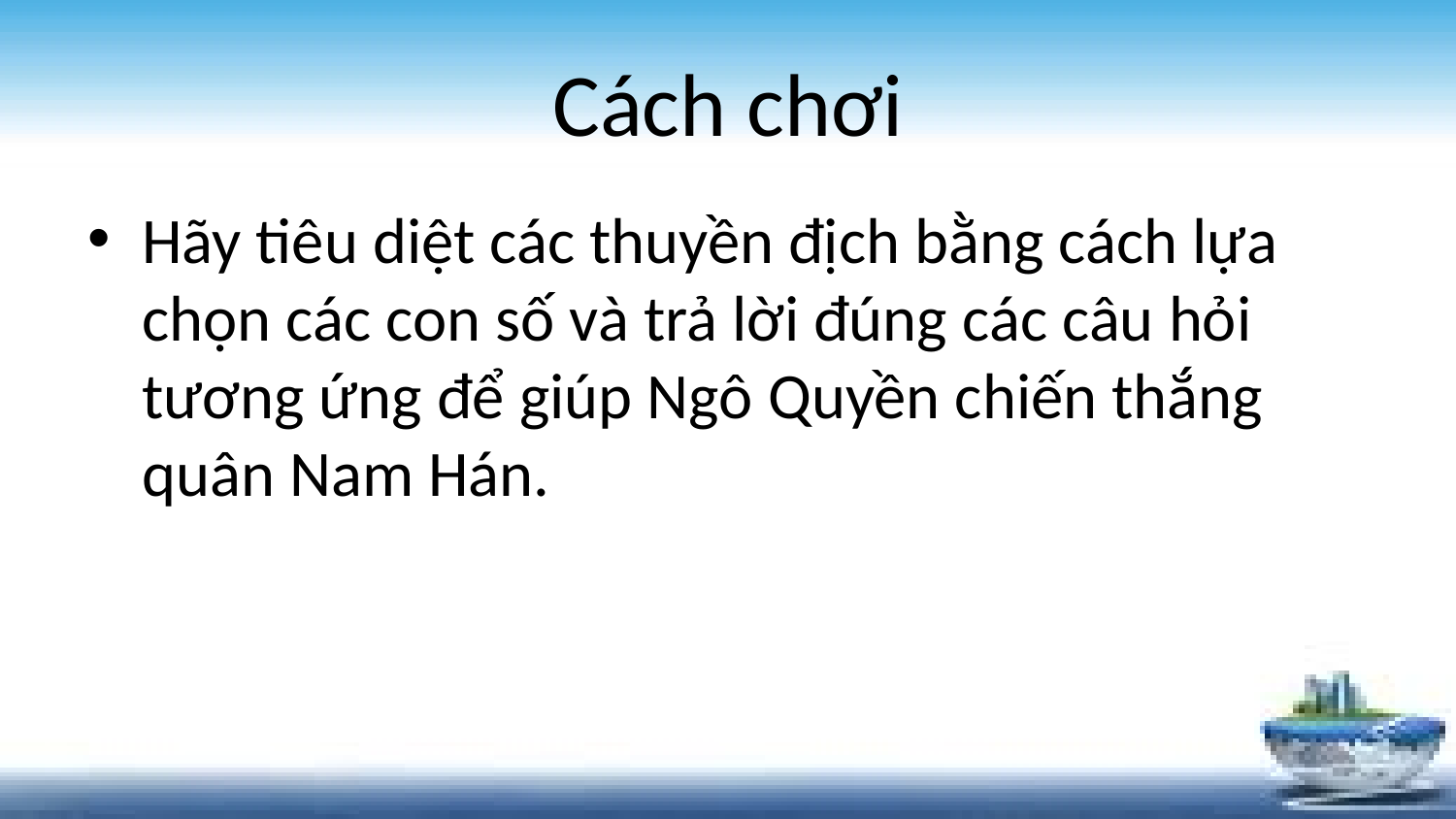

# Cách chơi
Hãy tiêu diệt các thuyền địch bằng cách lựa chọn các con số và trả lời đúng các câu hỏi tương ứng để giúp Ngô Quyền chiến thắng quân Nam Hán.